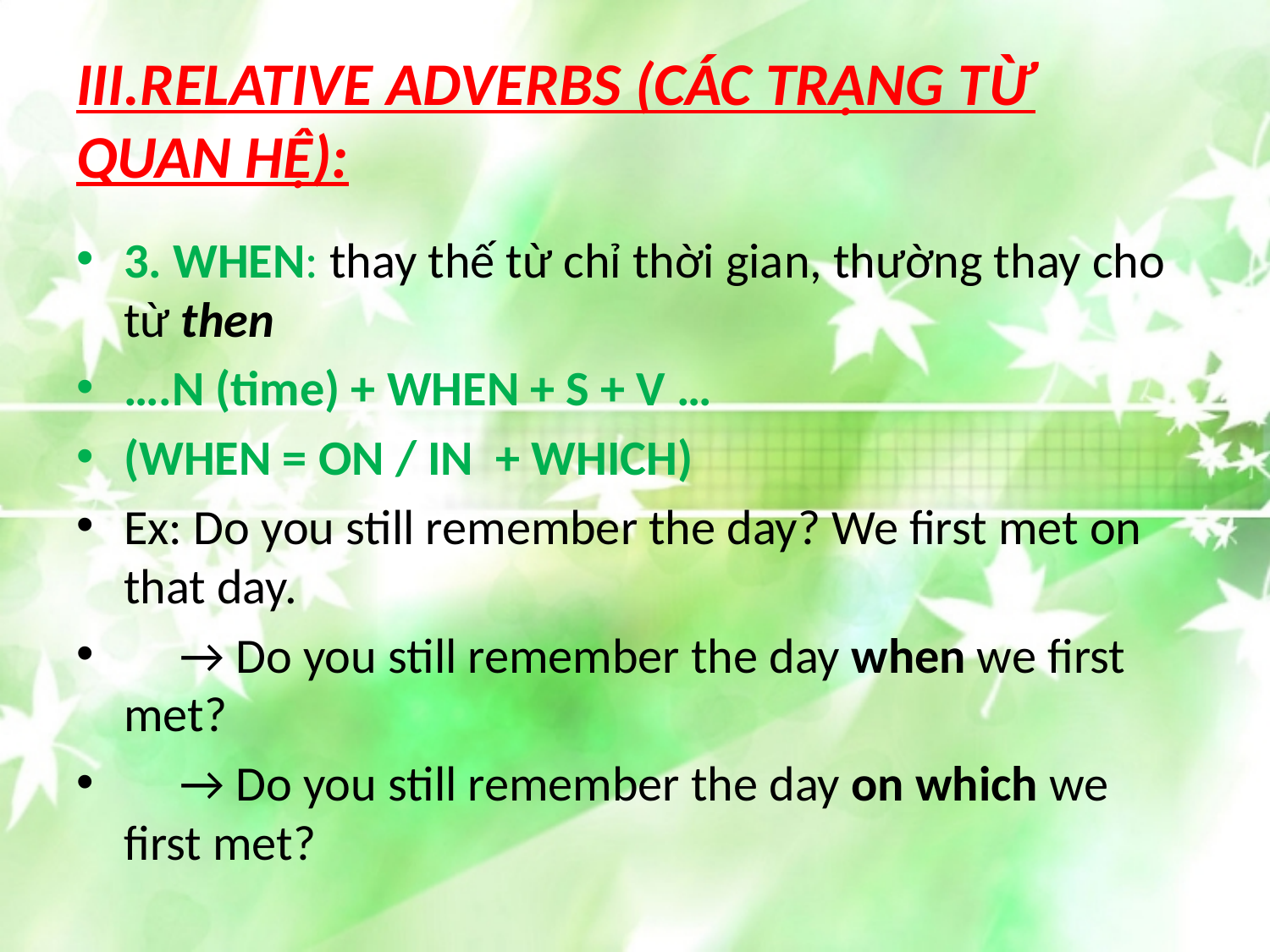

# III.RELATIVE ADVERBS (CÁC TRẠNG TỪ QUAN HỆ):
3. WHEN: thay thế từ chỉ thời gian, thường thay cho từ then
….N (time) + WHEN + S + V …
(WHEN = ON / IN  + WHICH)
Ex: Do you still remember the day? We first met on that day.
     → Do you still remember the day when we first met?
     → Do you still remember the day on which we first met?